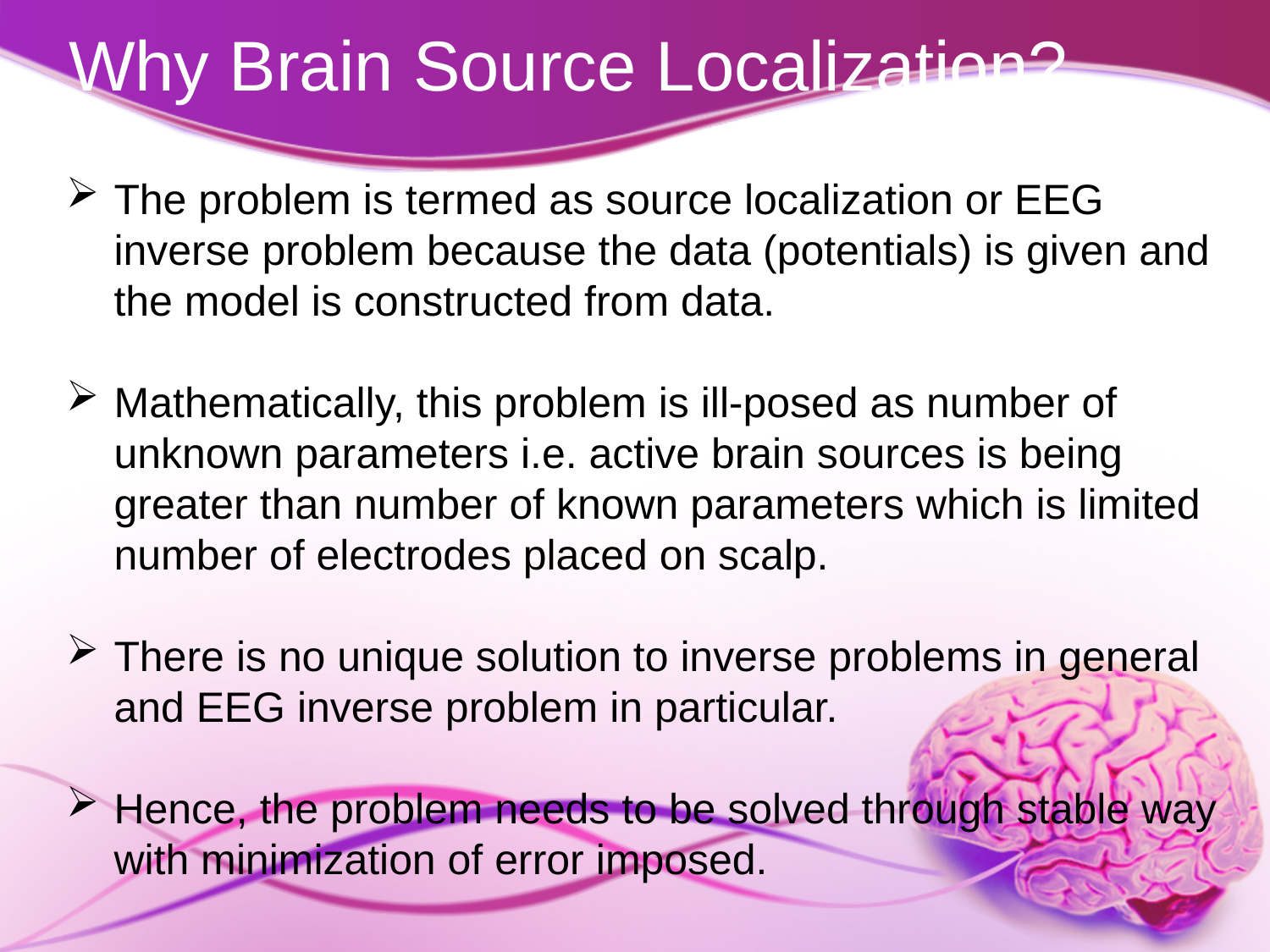

# Why Brain Source Localization?

The problem is termed as source localization or EEG inverse problem because the data (potentials) is given and the model is constructed from data.

Mathematically, this problem is ill-posed as number of unknown parameters i.e. active brain sources is being greater than number of known parameters which is limited number of electrodes placed on scalp.

There is no unique solution to inverse problems in general and EEG inverse problem in particular.

Hence, the problem needs to be solved through stable way with minimization of error imposed.